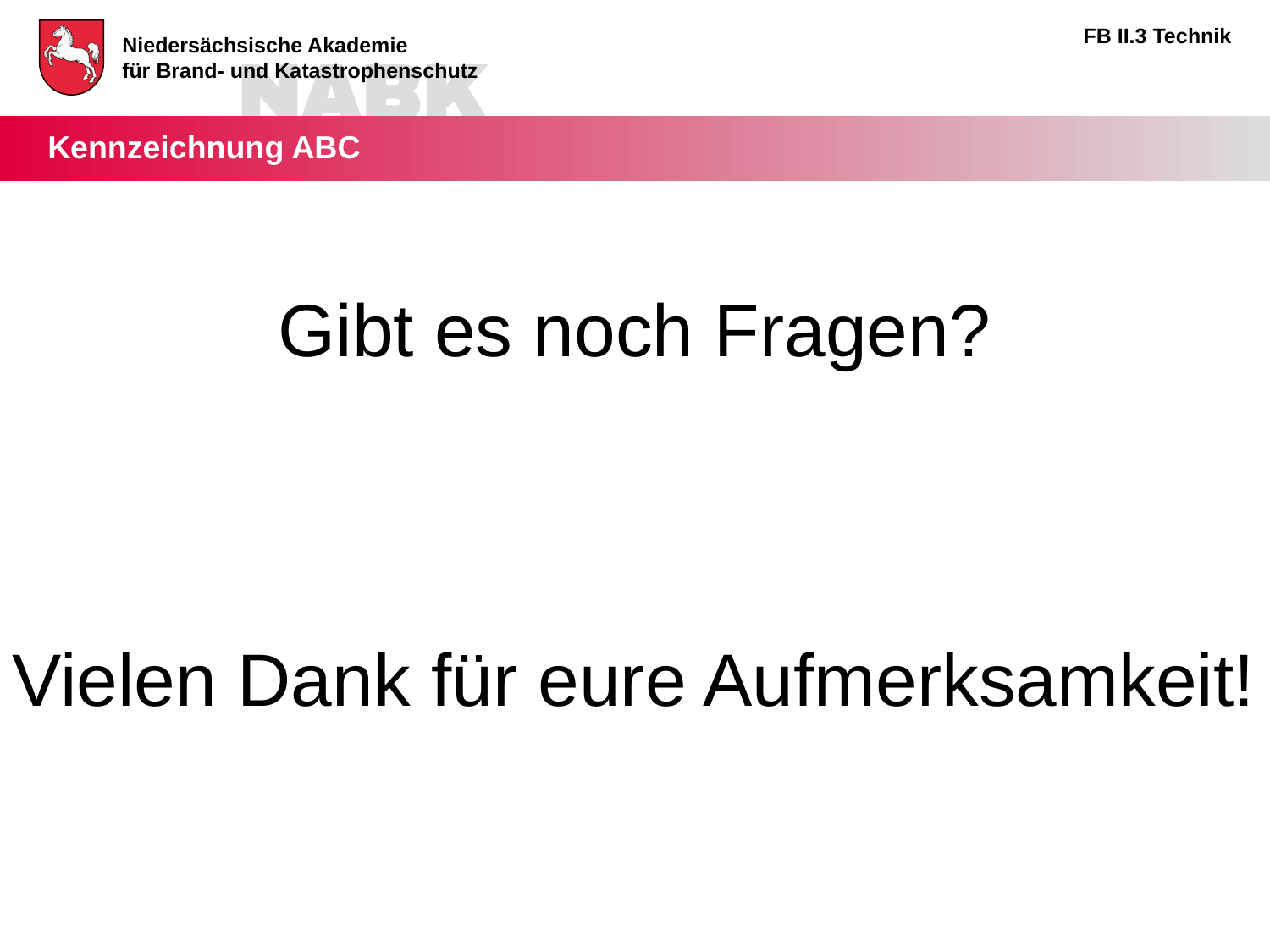

# Kennzeichnung ABC
Gibt es noch Fragen?
Vielen Dank für eure Aufmerksamkeit!